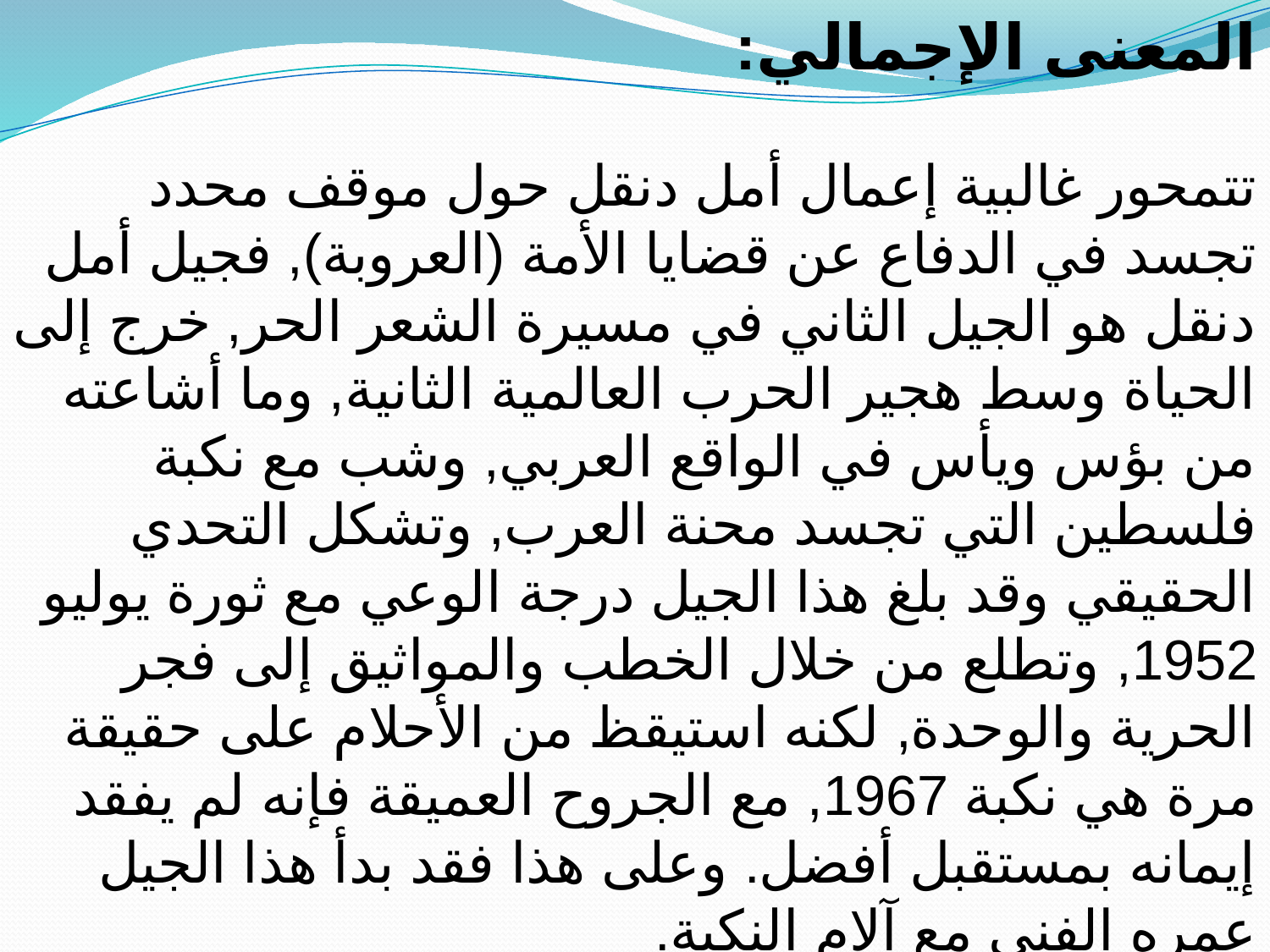

المعنى الإجمالي:

تتمحور غالبية إعمال أمل دنقل حول موقف محدد تجسد في الدفاع عن قضايا الأمة (العروبة), فجيل أمل دنقل هو الجيل الثاني في مسيرة الشعر الحر, خرج إلى الحياة وسط هجير الحرب العالمية الثانية, وما أشاعته من بؤس ويأس في الواقع العربي, وشب مع نكبة فلسطين التي تجسد محنة العرب, وتشكل التحدي الحقيقي وقد بلغ هذا الجيل درجة الوعي مع ثورة يوليو 1952, وتطلع من خلال الخطب والمواثيق إلى فجر الحرية والوحدة, لكنه استيقظ من الأحلام على حقيقة مرة هي نكبة 1967, مع الجروح العميقة فإنه لم يفقد إيمانه بمستقبل أفضل. وعلى هذا فقد بدأ هذا الجيل عمره الفني مع آلام النكبة.